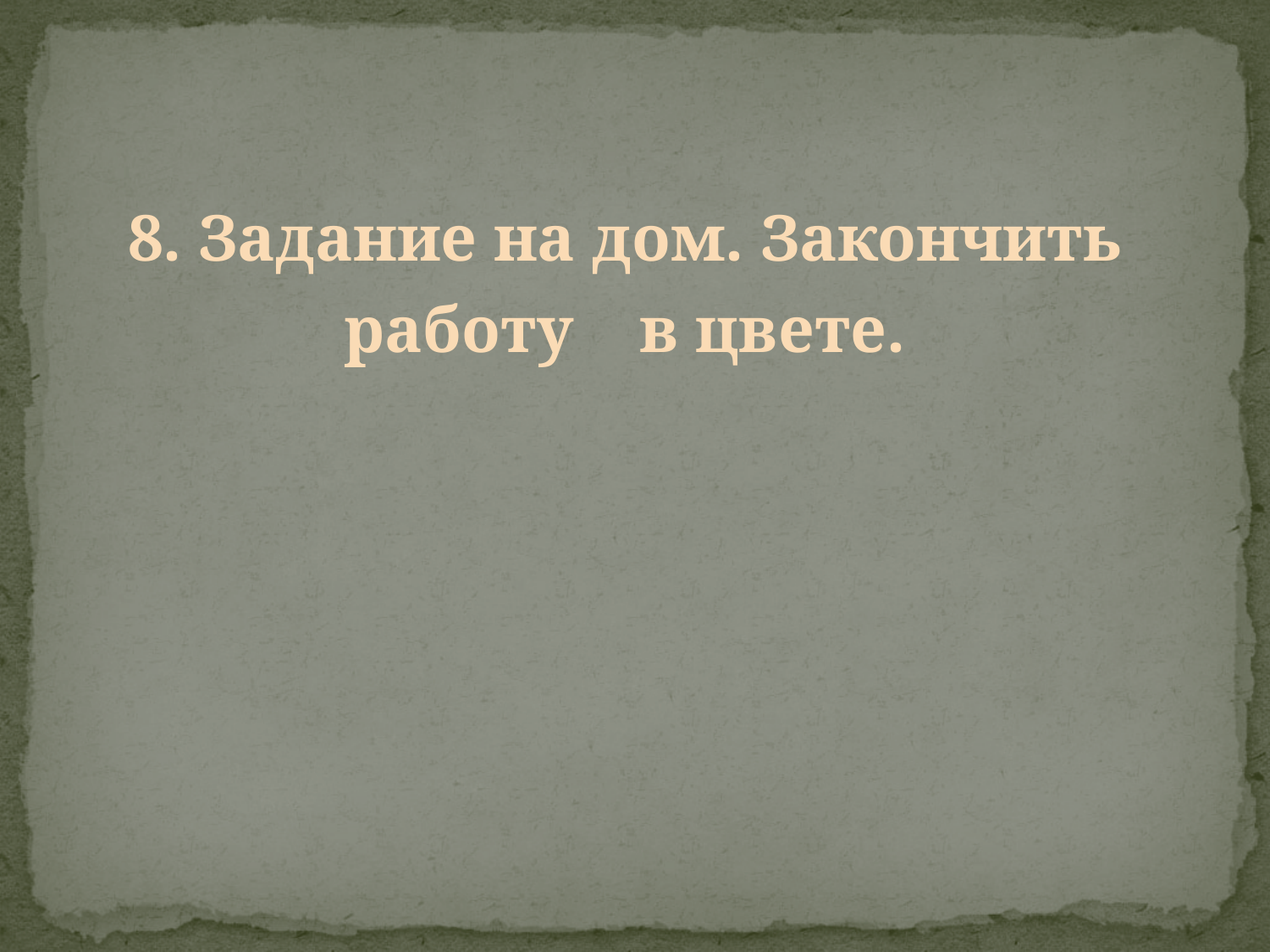

8. Задание на дом. Закончить работу    в цвете.